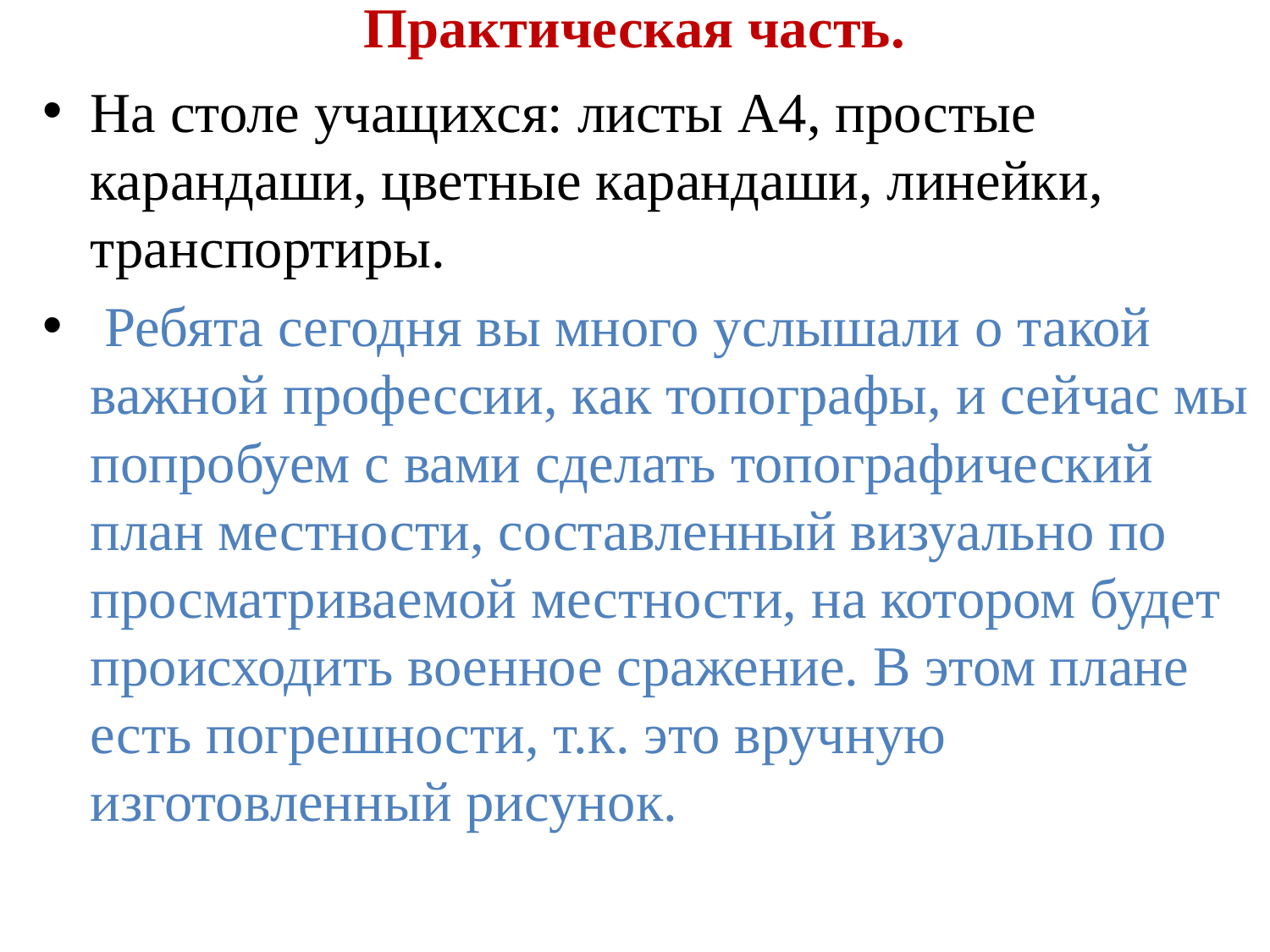

# Практическая часть.
На столе учащихся: листы А4, простые карандаши, цветные карандаши, линейки, транспортиры.
 Ребята сегодня вы много услышали о такой важной профессии, как топографы, и сейчас мы попробуем с вами сделать топографический план местности, составленный визуально по просматриваемой местности, на котором будет происходить военное сражение. В этом плане есть погрешности, т.к. это вручную изготовленный рисунок.